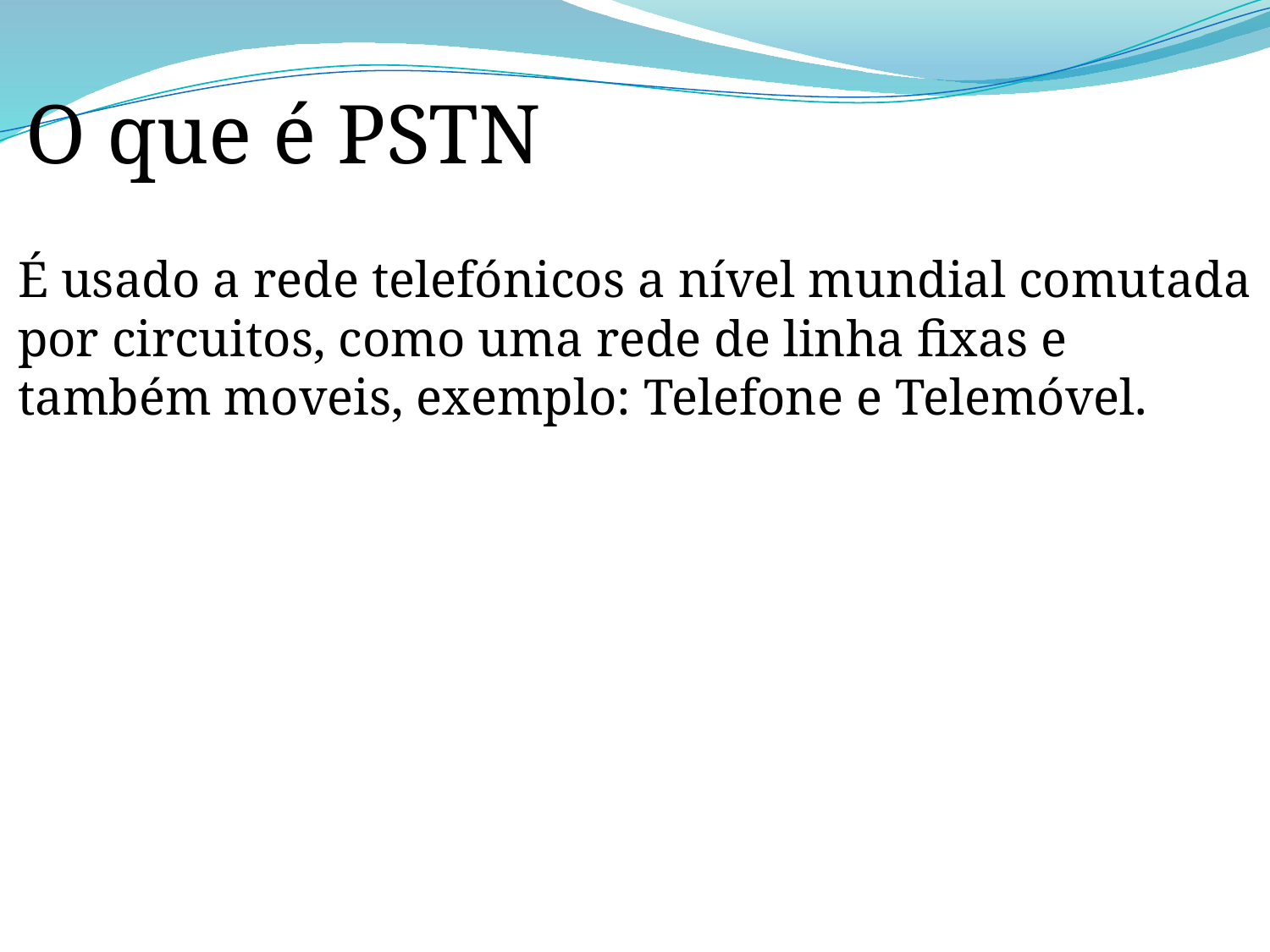

O que é PSTN
É usado a rede telefónicos a nível mundial comutada por circuitos, como uma rede de linha fixas e também moveis, exemplo: Telefone e Telemóvel.